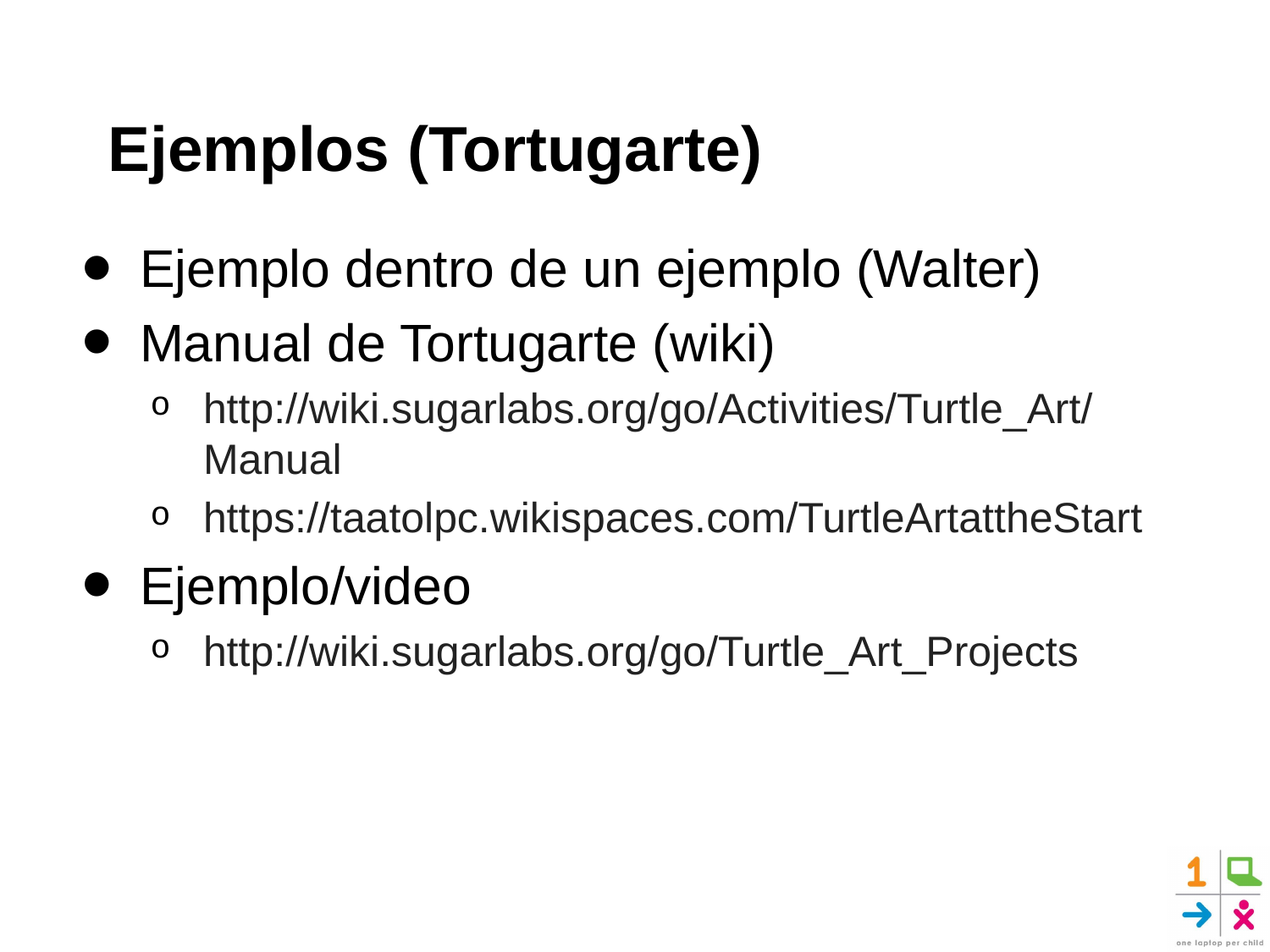

# Ejemplos (Tortugarte)
Ejemplo dentro de un ejemplo (Walter)
Manual de Tortugarte (wiki)
http://wiki.sugarlabs.org/go/Activities/Turtle_Art/Manual
https://taatolpc.wikispaces.com/TurtleArtattheStart
Ejemplo/video
http://wiki.sugarlabs.org/go/Turtle_Art_Projects